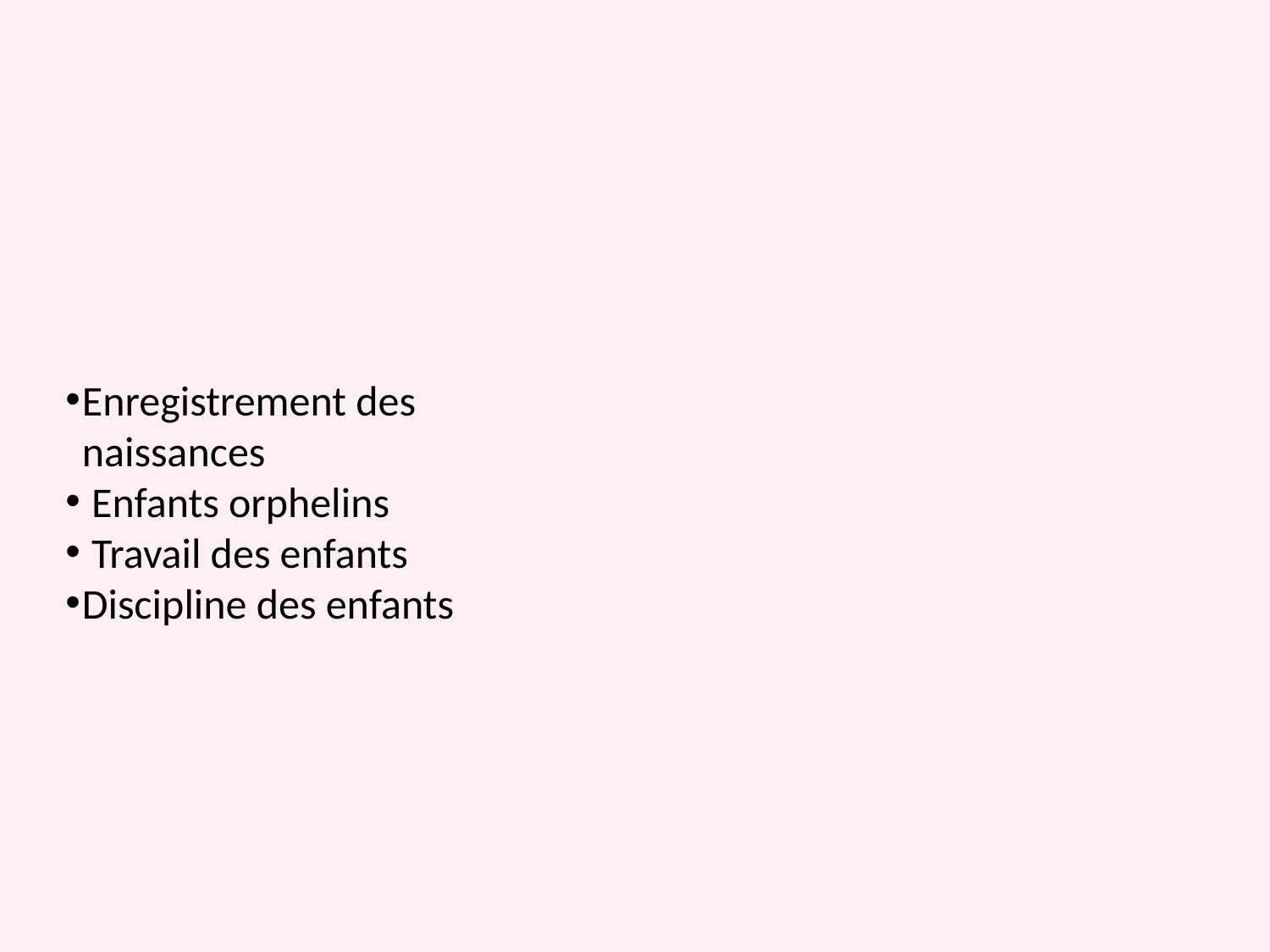

Enregistrement des naissances
 Enfants orphelins
 Travail des enfants
Discipline des enfants